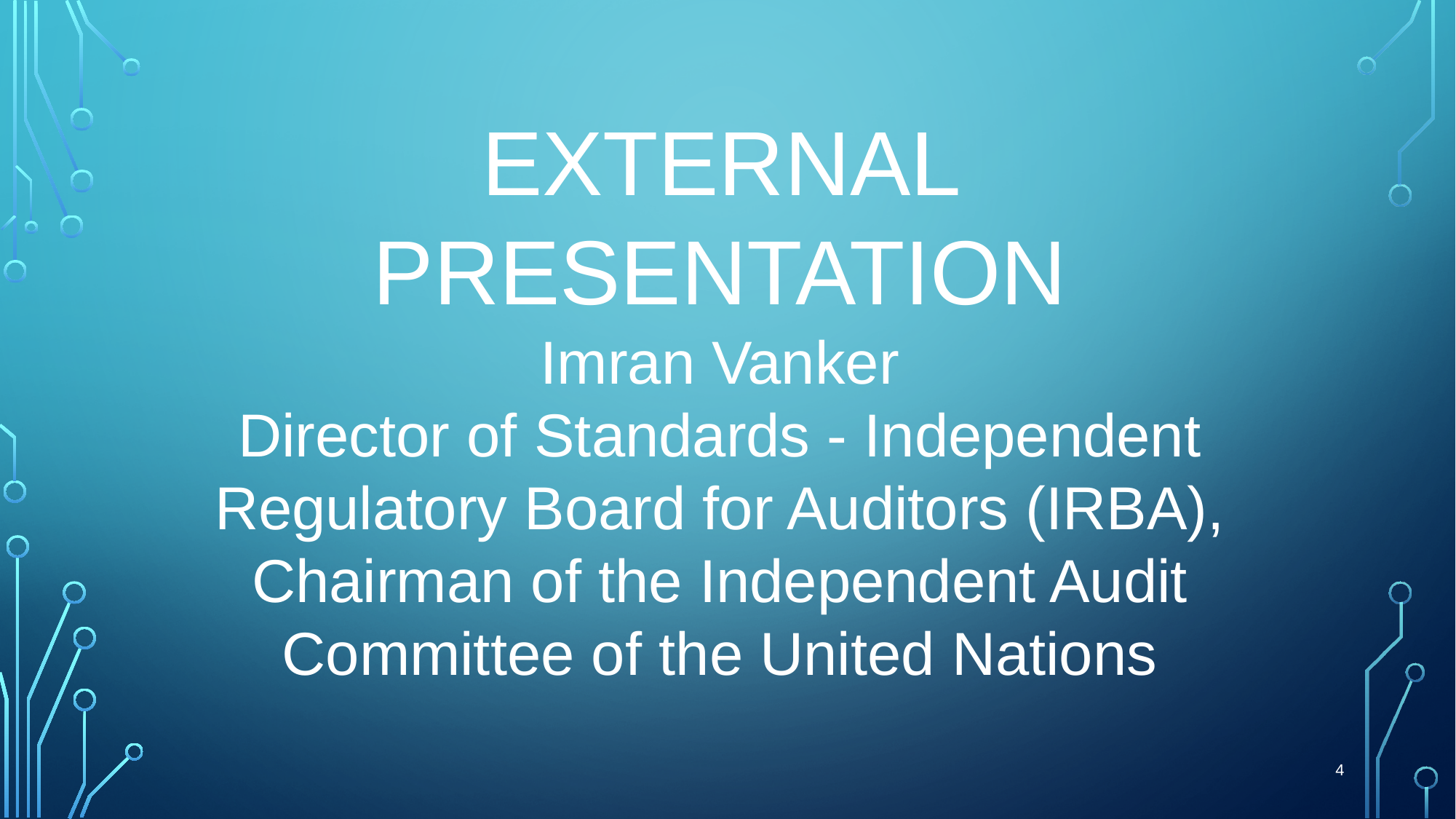

# EXTERNAL PRESENTATION Imran Vanker Director of Standards - Independent Regulatory Board for Auditors (IRBA), Chairman of the Independent Audit Committee of the United Nations
4